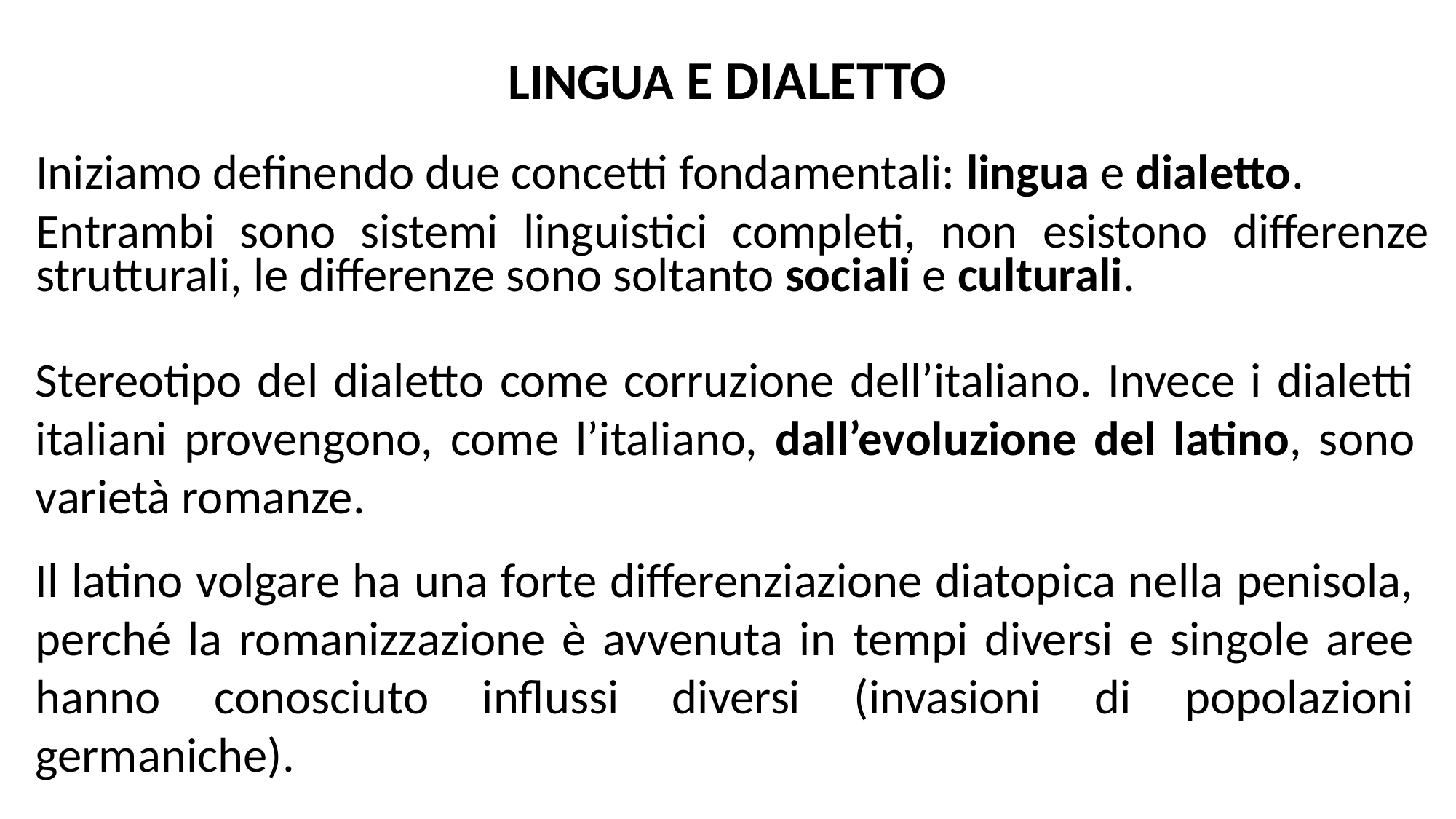

# LINGUA E DIALETTO
Iniziamo definendo due concetti fondamentali: lingua e dialetto.
Entrambi sono sistemi linguistici completi, non esistono differenze strutturali, le differenze sono soltanto sociali e culturali.

Stereotipo del dialetto come corruzione dell’italiano. Invece i dialetti italiani provengono, come l’italiano, dall’evoluzione del latino, sono varietà romanze.

Il latino volgare ha una forte differenziazione diatopica nella penisola, perché la romanizzazione è avvenuta in tempi diversi e singole aree hanno conosciuto influssi diversi (invasioni di popolazioni germaniche).